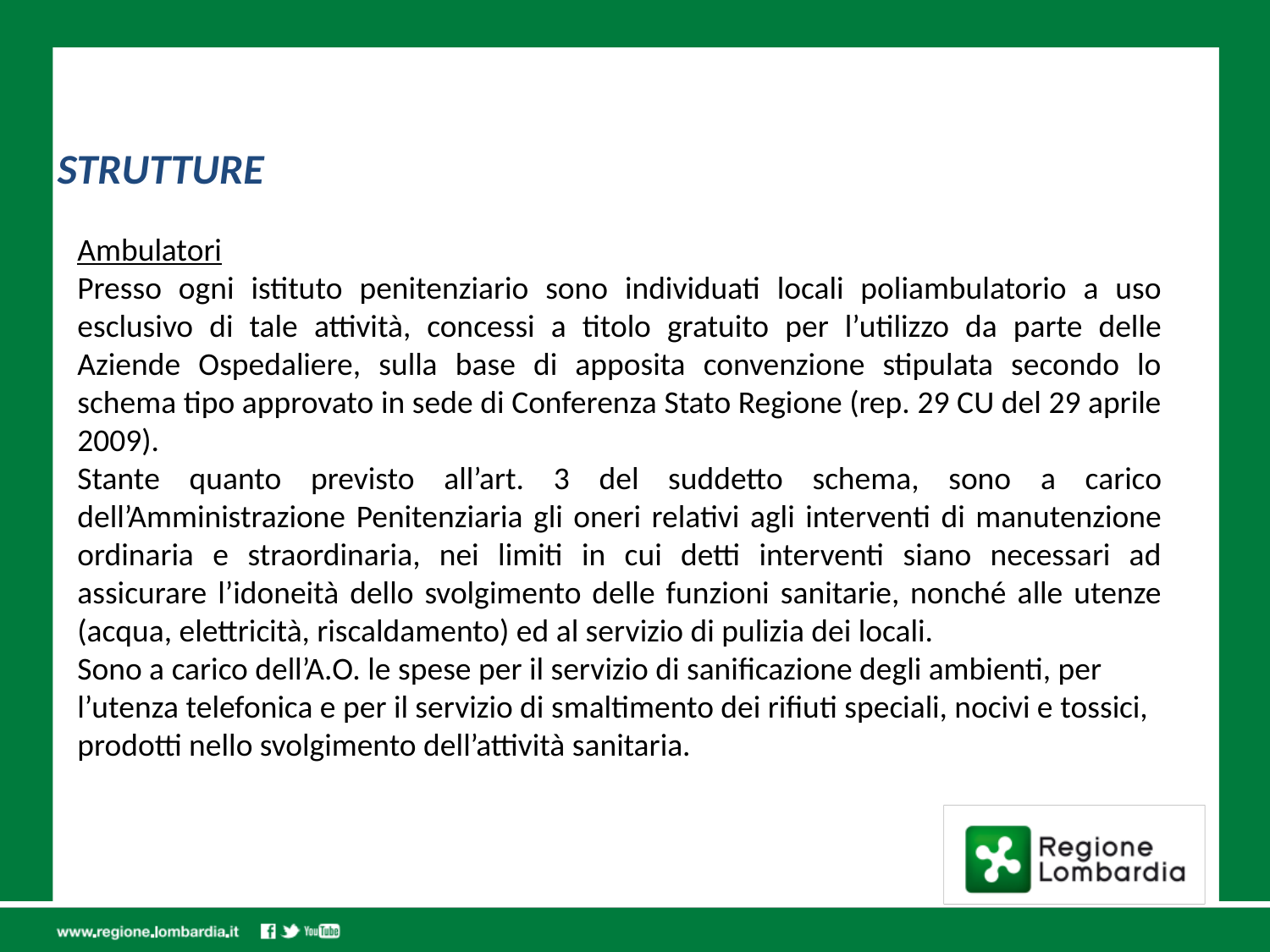

STRUTTURE
Ambulatori
Presso ogni istituto penitenziario sono individuati locali poliambulatorio a uso esclusivo di tale attività, concessi a titolo gratuito per l’utilizzo da parte delle Aziende Ospedaliere, sulla base di apposita convenzione stipulata secondo lo schema tipo approvato in sede di Conferenza Stato Regione (rep. 29 CU del 29 aprile 2009).
Stante quanto previsto all’art. 3 del suddetto schema, sono a carico dell’Amministrazione Penitenziaria gli oneri relativi agli interventi di manutenzione ordinaria e straordinaria, nei limiti in cui detti interventi siano necessari ad assicurare l’idoneità dello svolgimento delle funzioni sanitarie, nonché alle utenze (acqua, elettricità, riscaldamento) ed al servizio di pulizia dei locali.
Sono a carico dell’A.O. le spese per il servizio di sanificazione degli ambienti, per l’utenza telefonica e per il servizio di smaltimento dei rifiuti speciali, nocivi e tossici, prodotti nello svolgimento dell’attività sanitaria.